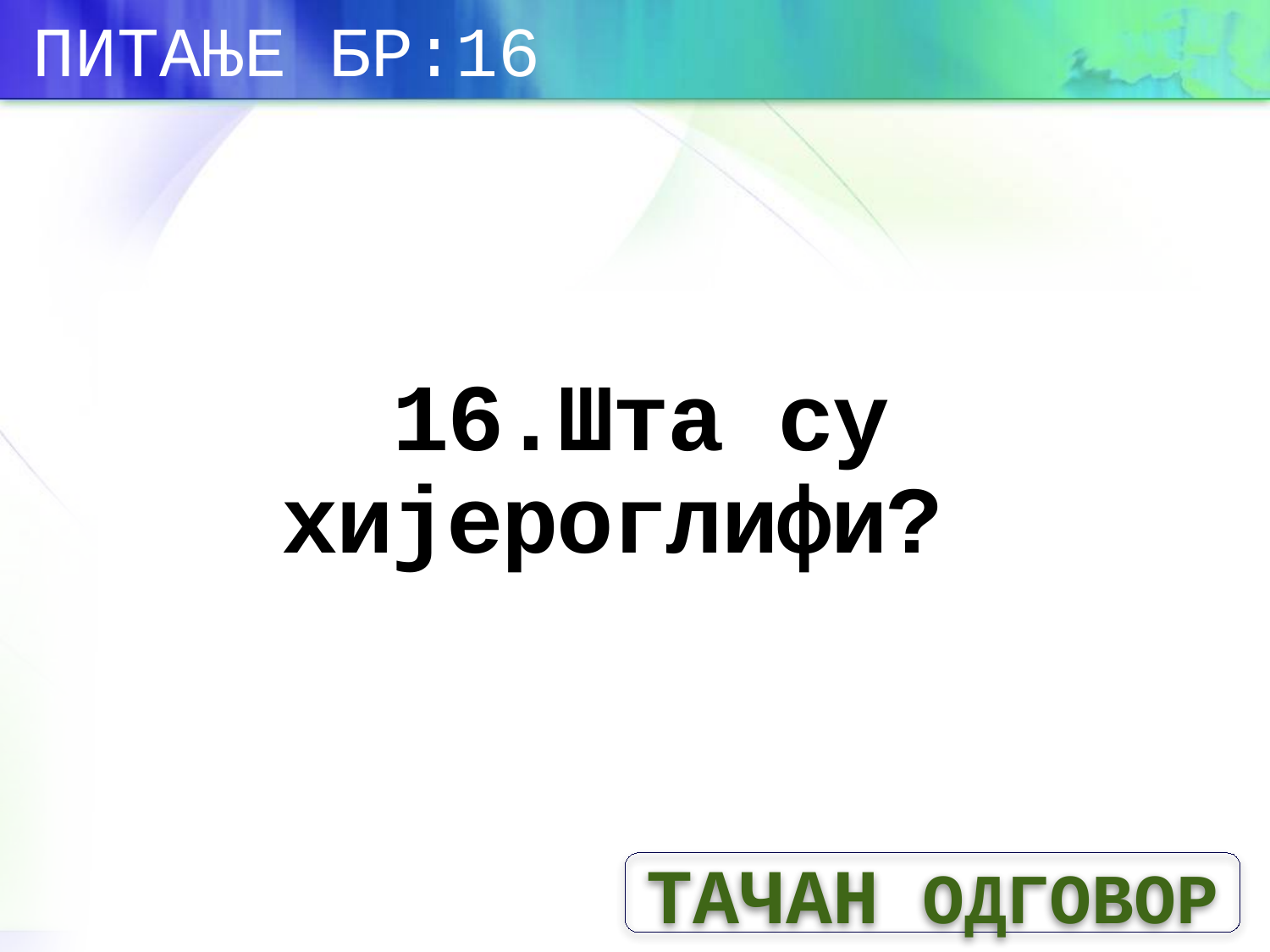

ПИТАЊЕ БР:16
# 16.Шта су хијероглифи?
ТАЧАН ОДГОВОР